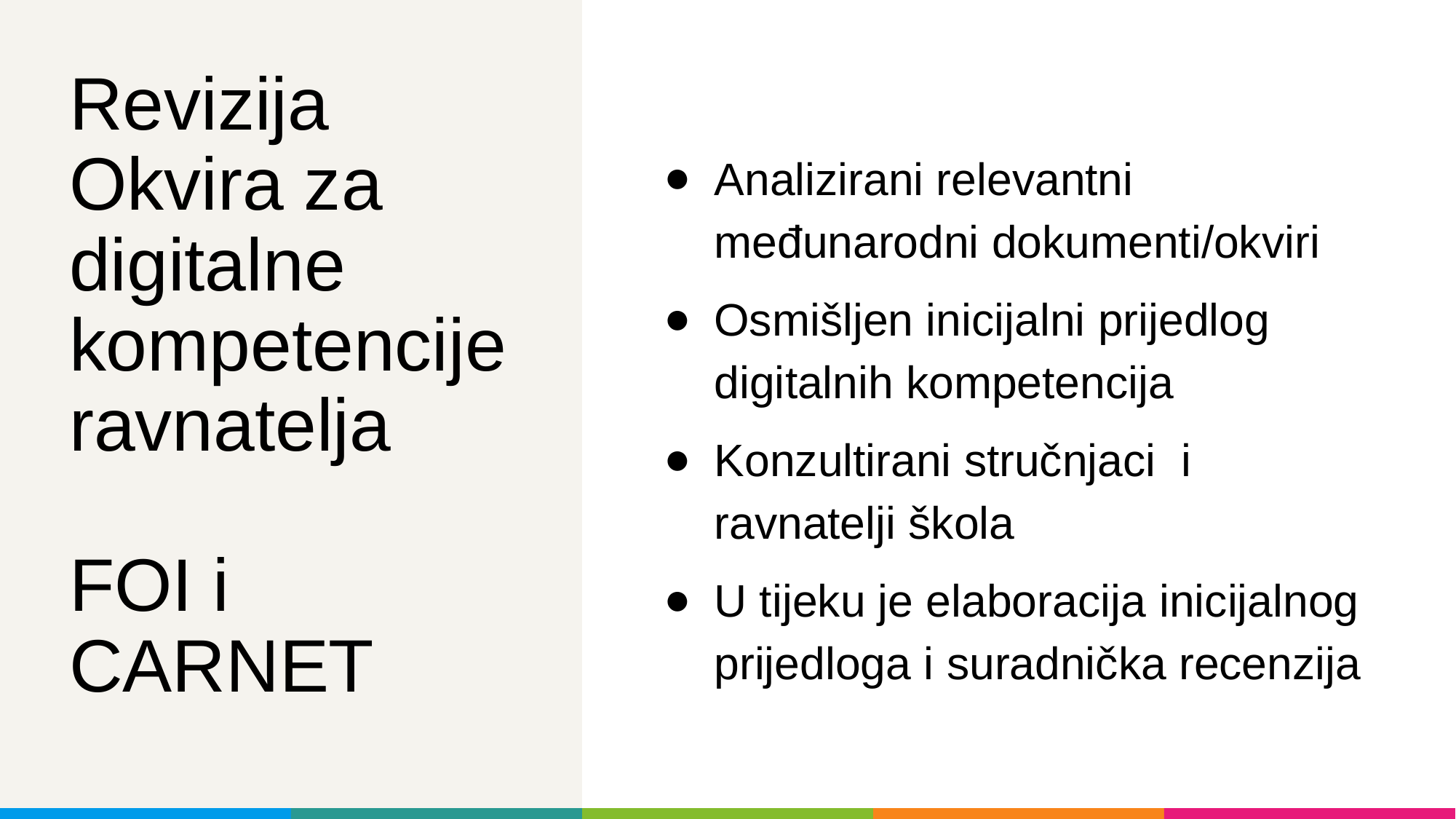

Analizirani relevantni međunarodni dokumenti/okviri
Osmišljen inicijalni prijedlog digitalnih kompetencija
Konzultirani stručnjaci  i ravnatelji škola
U tijeku je elaboracija inicijalnog prijedloga i suradnička recenzija
# Revizija Okvira za digitalne kompetencije ravnatelja FOI i CARNET